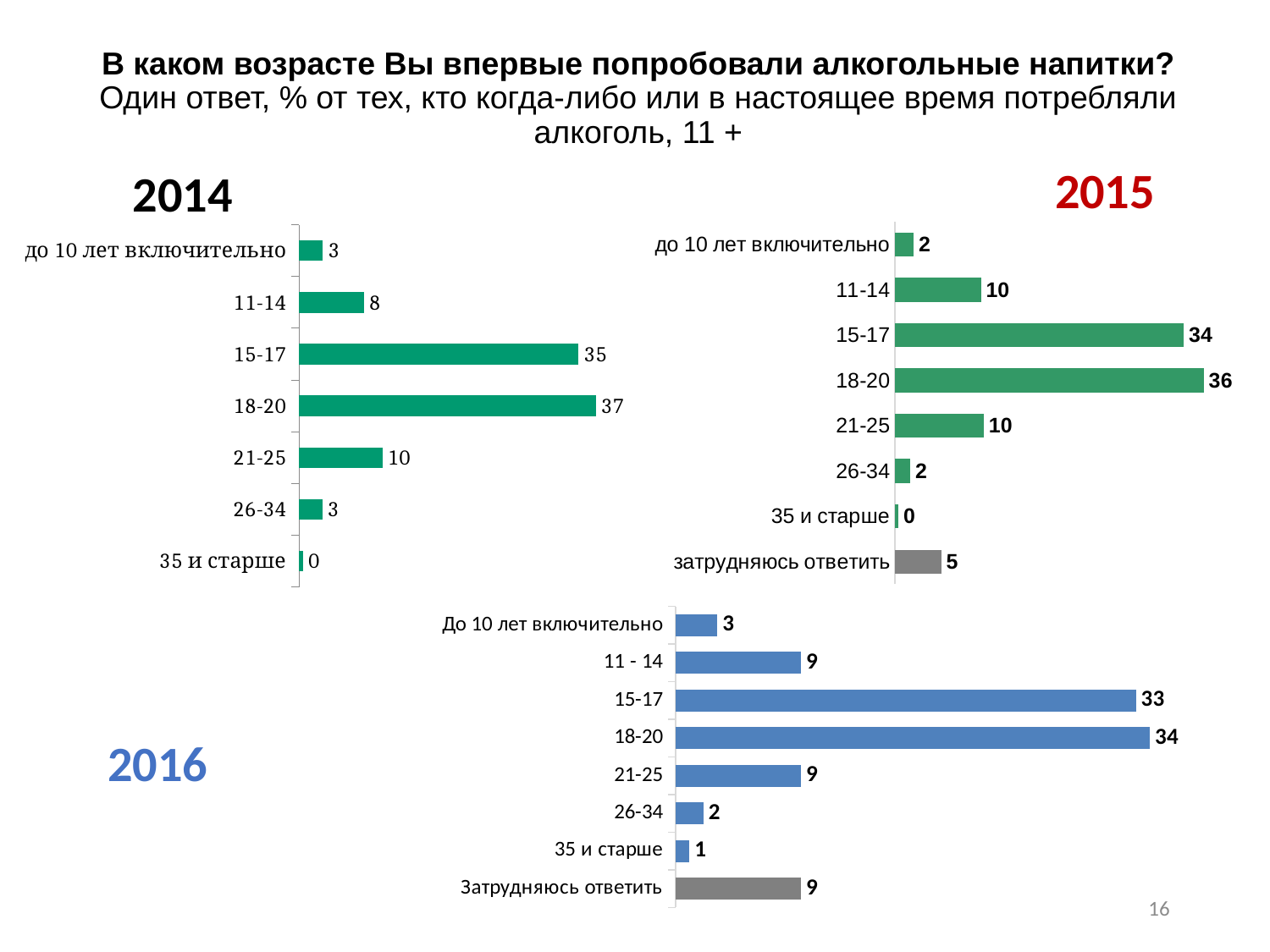

# В каком возрасте Вы впервые попробовали алкогольные напитки? Один ответ, % от тех, кто когда-либо или в настоящее время потребляли алкоголь, 11 +
2015
2014

### Chart

| Category |  |
|---|---|
| до 10 лет включительно | 3.006993006993007 |
| 11-14 | 8.181818181818175 |
| 15-17 | 35.24475524475527 |
| 18-20 | 37.41258741258739 |
| 21-25 | 10.48951048951049 |
| 26-34 | 2.937062937062937 |
| 35 и старше | 0.48951048951048975 |

### Chart

| Category | Столбец1 |
|---|---|
| до 10 лет включительно | 2.1956087824351287 |
| 11-14 | 10.046573519627419 |
| 15-17 | 33.732534930139806 |
| 18-20 | 36.061210911510315 |
| 21-25 | 10.379241516966077 |
| 26-34 | 1.7964071856287434 |
| 35 и старше | 0.3992015968063873 |
| затрудняюсь ответить | 5.389221556886228 |

### Chart

| Category | Столбец3 |
|---|---|
| До 10 лет включительно | 3.0 |
| 11 - 14 | 9.0 |
| 15-17 | 33.0 |
| 18-20 | 34.0 |
| 21-25 | 9.0 |
| 26-34 | 2.0 |
| 35 и старше | 1.0 |
| Затрудняюсь ответить | 9.0 |
2016
16